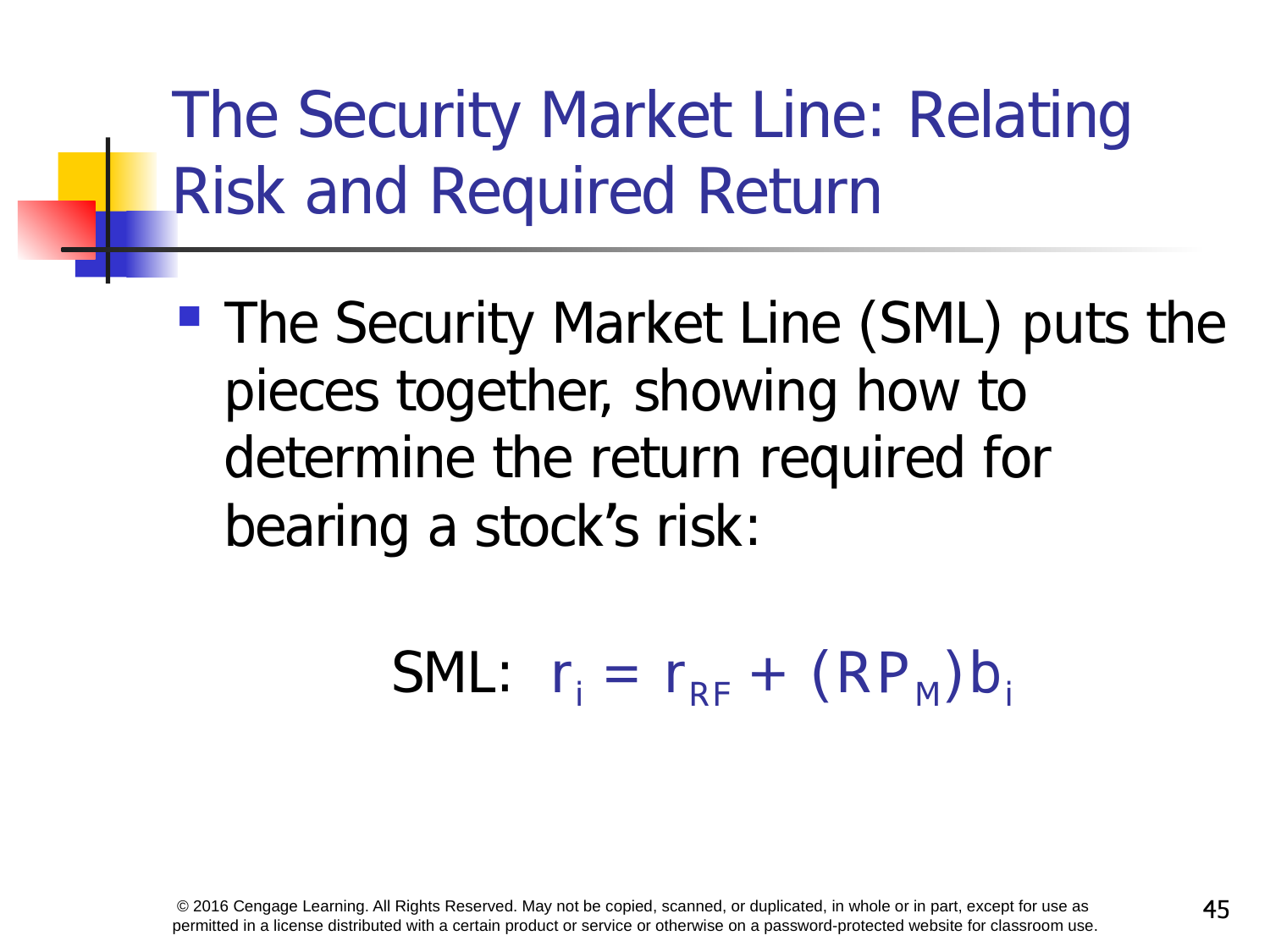

# The Security Market Line: Relating Risk and Required Return
The Security Market Line (SML) puts the pieces together, showing how to determine the return required for bearing a stock’s risk:
SML:  ri = rRF + (RPM)bi
45